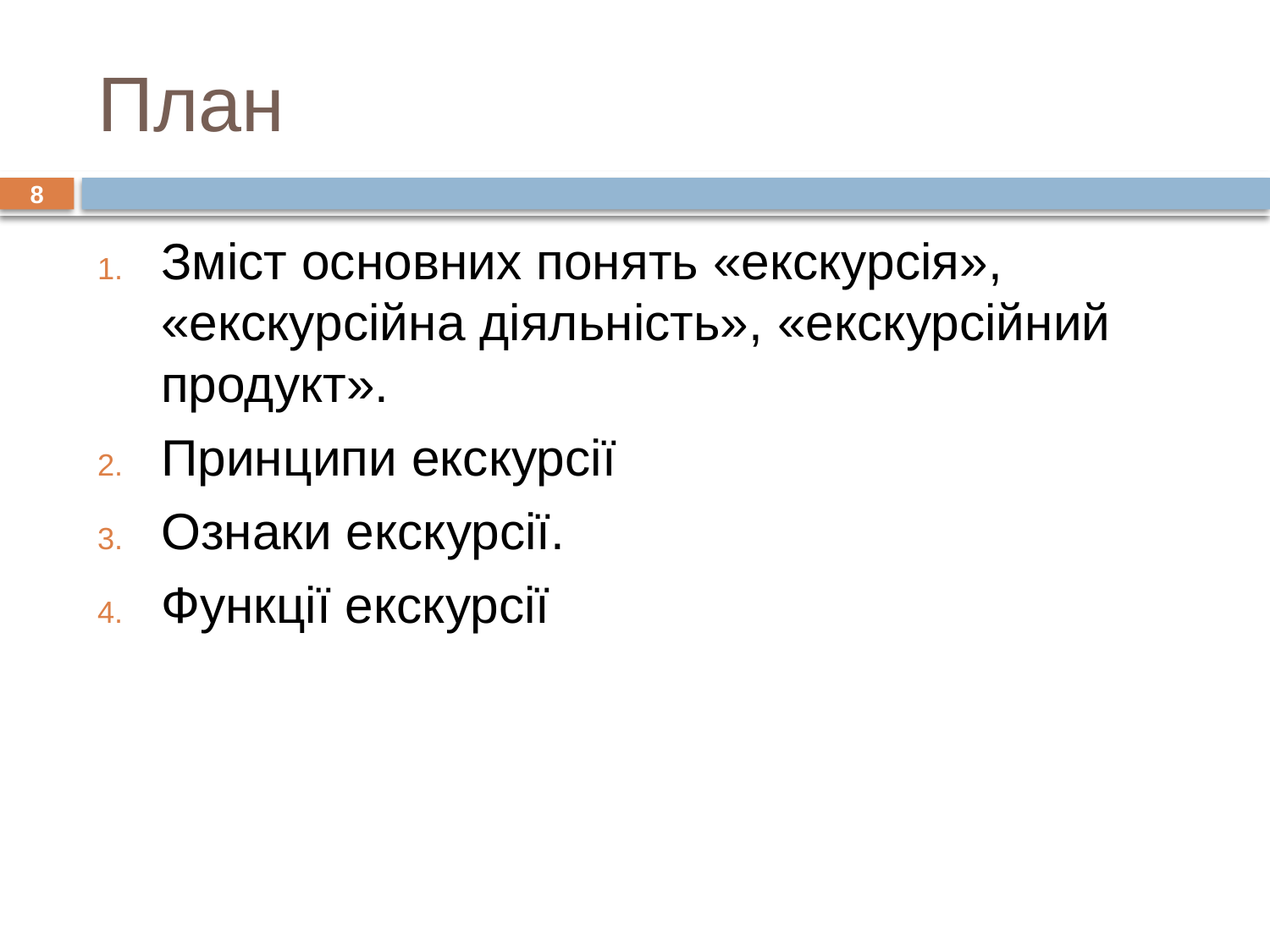

# План
8
Зміст основних понять «екскурсія», «екскурсійна діяльність», «екскурсійний продукт».
Принципи екскурсії
Ознаки екскурсії.
Функції екскурсії